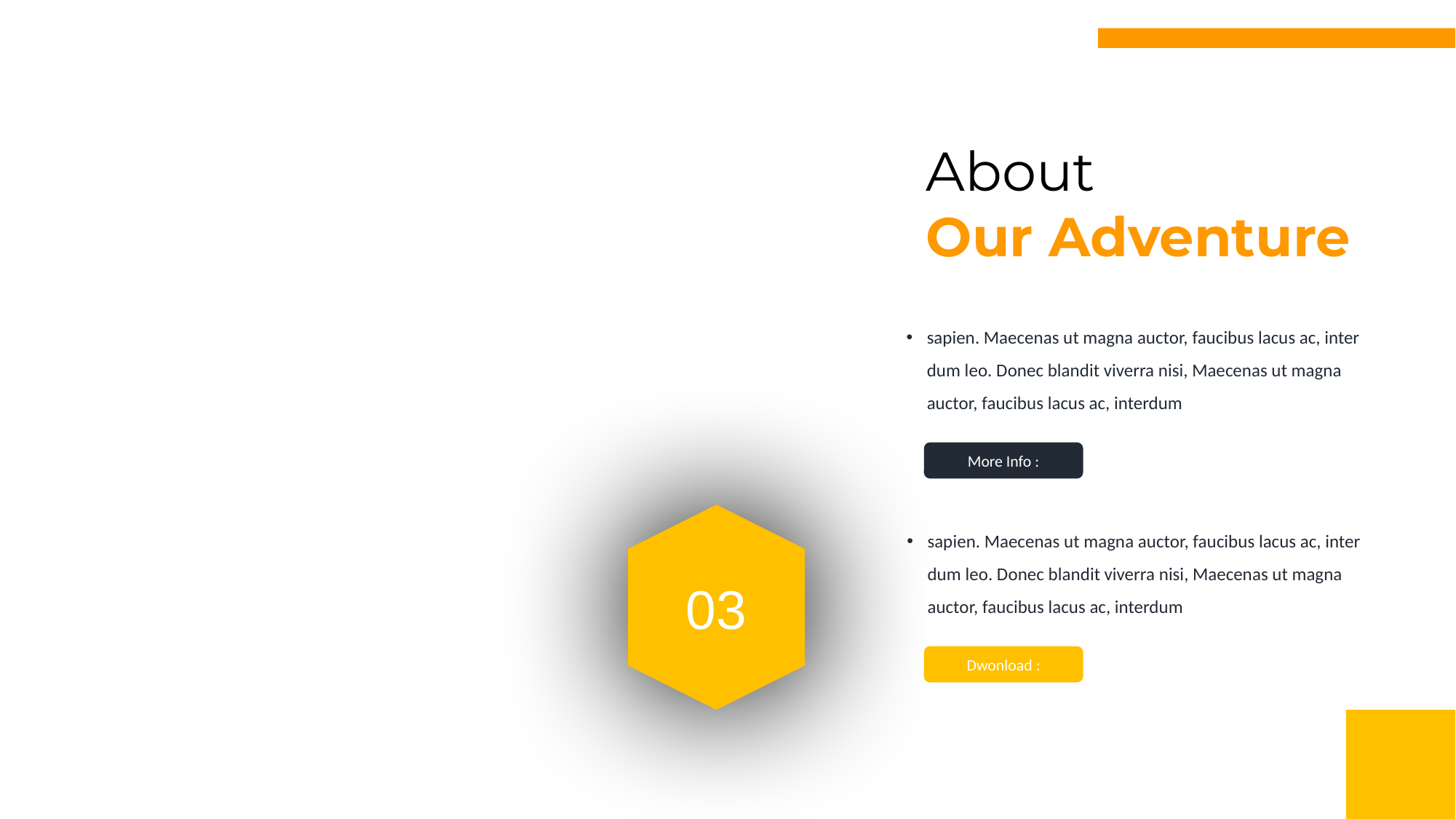

About
Our Adventure
sapien. Maecenas ut magna auctor, faucibus lacus ac, inter dum leo. Donec blandit viverra nisi, Maecenas ut magna auctor, faucibus lacus ac, interdum
More Info :
sapien. Maecenas ut magna auctor, faucibus lacus ac, inter dum leo. Donec blandit viverra nisi, Maecenas ut magna auctor, faucibus lacus ac, interdum

03
Dwonload :